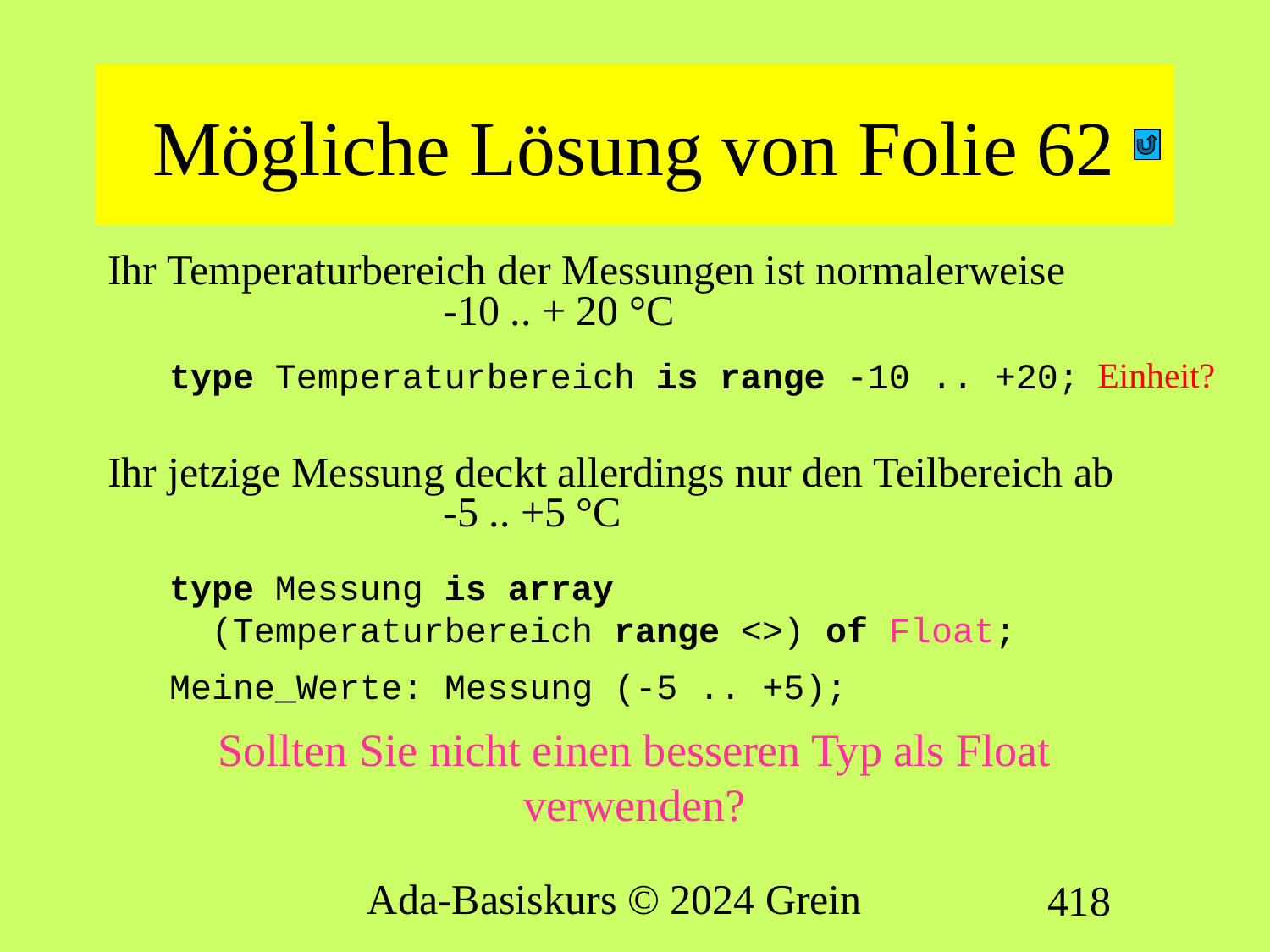

# Mögliche Lösung von Folie 62

Ihr Temperaturbereich der Messungen ist normalerweise
-10 .. + 20 °C

type Temperaturbereich is range -10 .. +20;

Ihr jetzige Messung deckt allerdings nur den Teilbereich ab
-5 .. +5 °C

type Messung is array
  (Temperaturbereich range <>) of Float;
Meine_Werte: Messung (-5 .. +5);
Sollten Sie nicht einen besseren Typ als Float verwenden?
Einheit?
Ada-Basiskurs © 2024 Grein
418